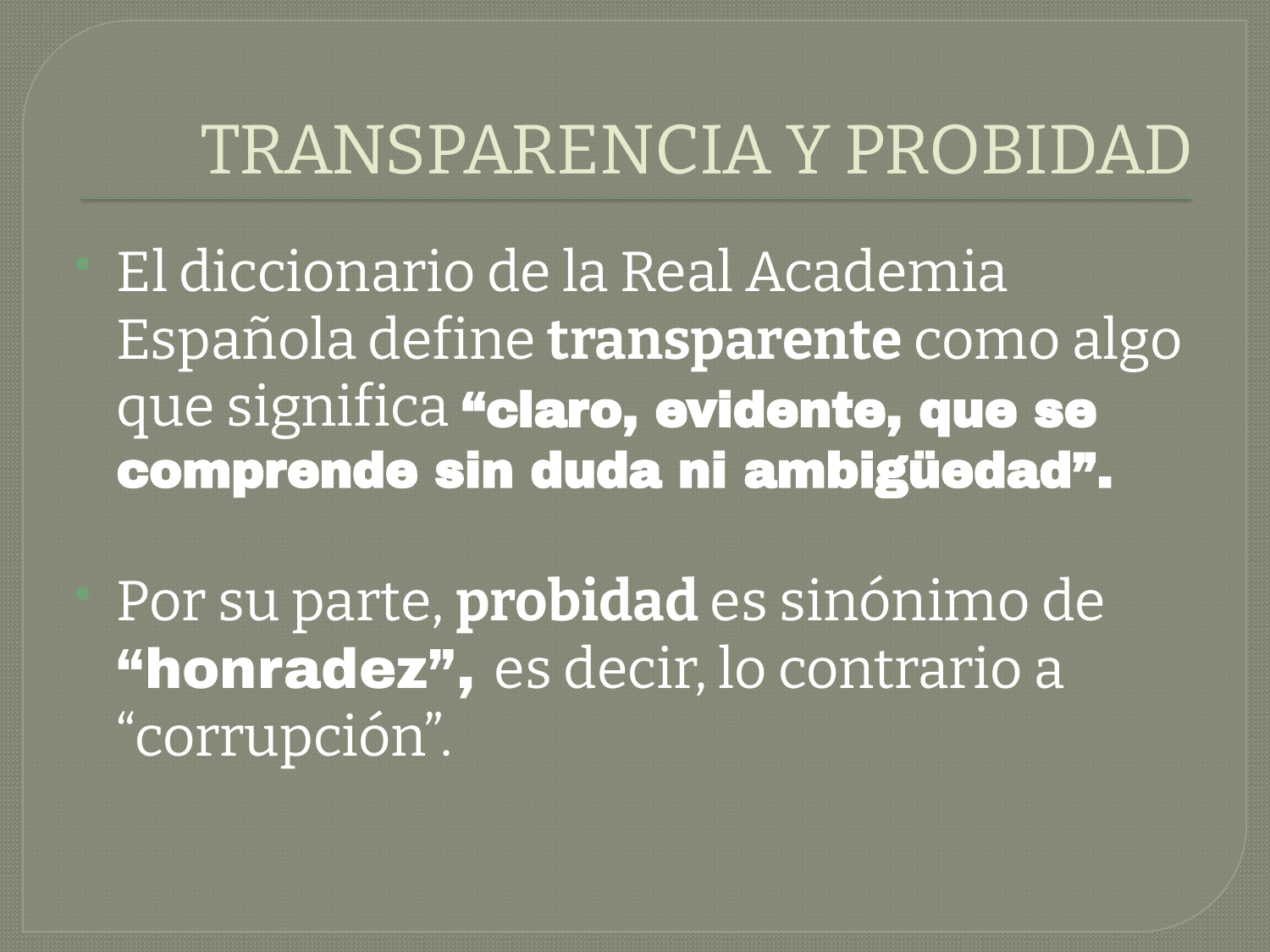

# TRANSPARENCIA Y PROBIDAD
El diccionario de la Real Academia Española define transparente como algo que significa “claro, evidente, que se comprende sin duda ni ambigüedad”.

Por su parte, probidad es sinónimo de “honradez”, es decir, lo contrario a “corrupción”.